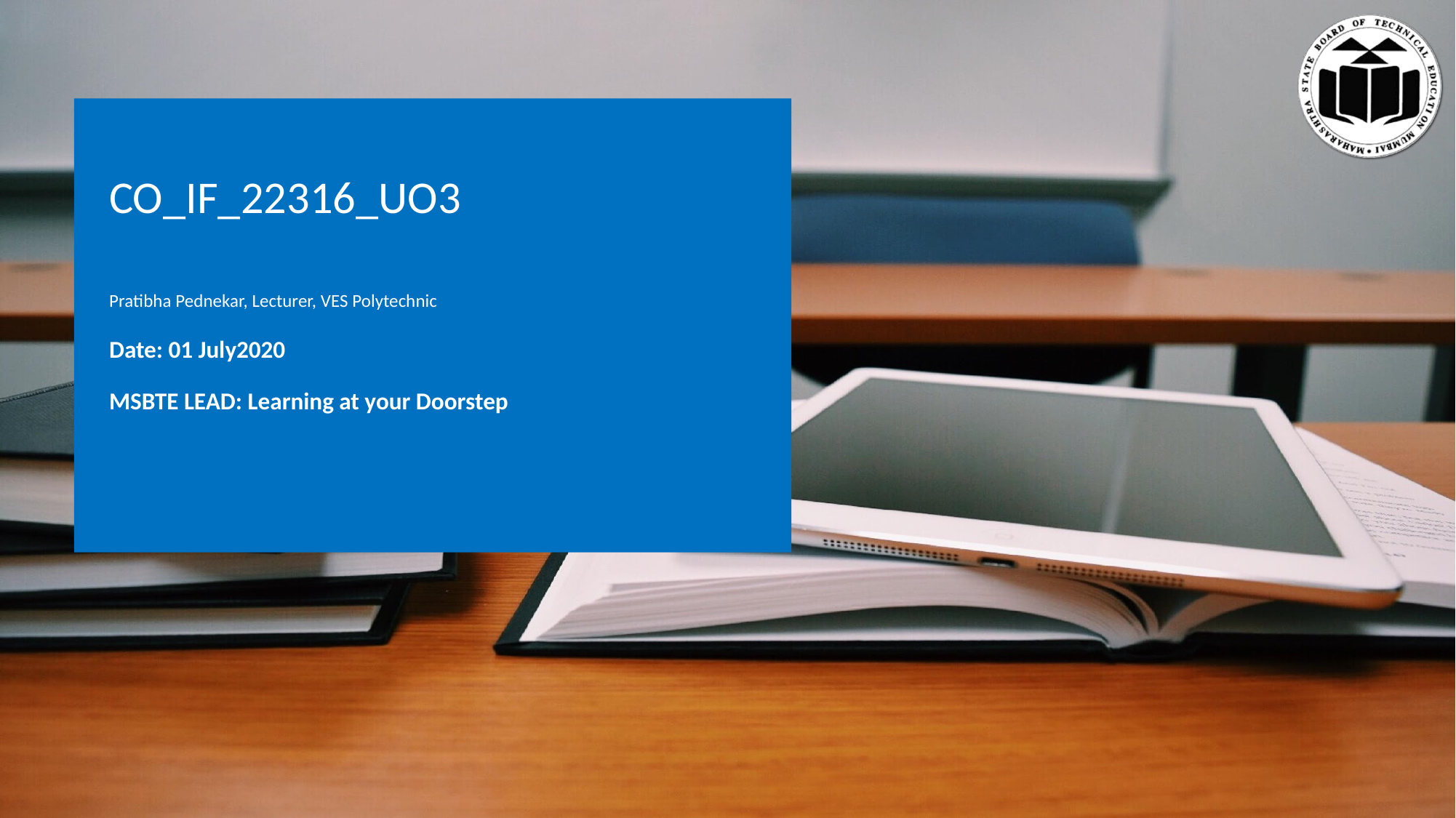

# CO_IF_22316_UO3
Pratibha Pednekar, Lecturer, VES Polytechnic
Date: 01 July2020
MSBTE LEAD: Learning at your Doorstep